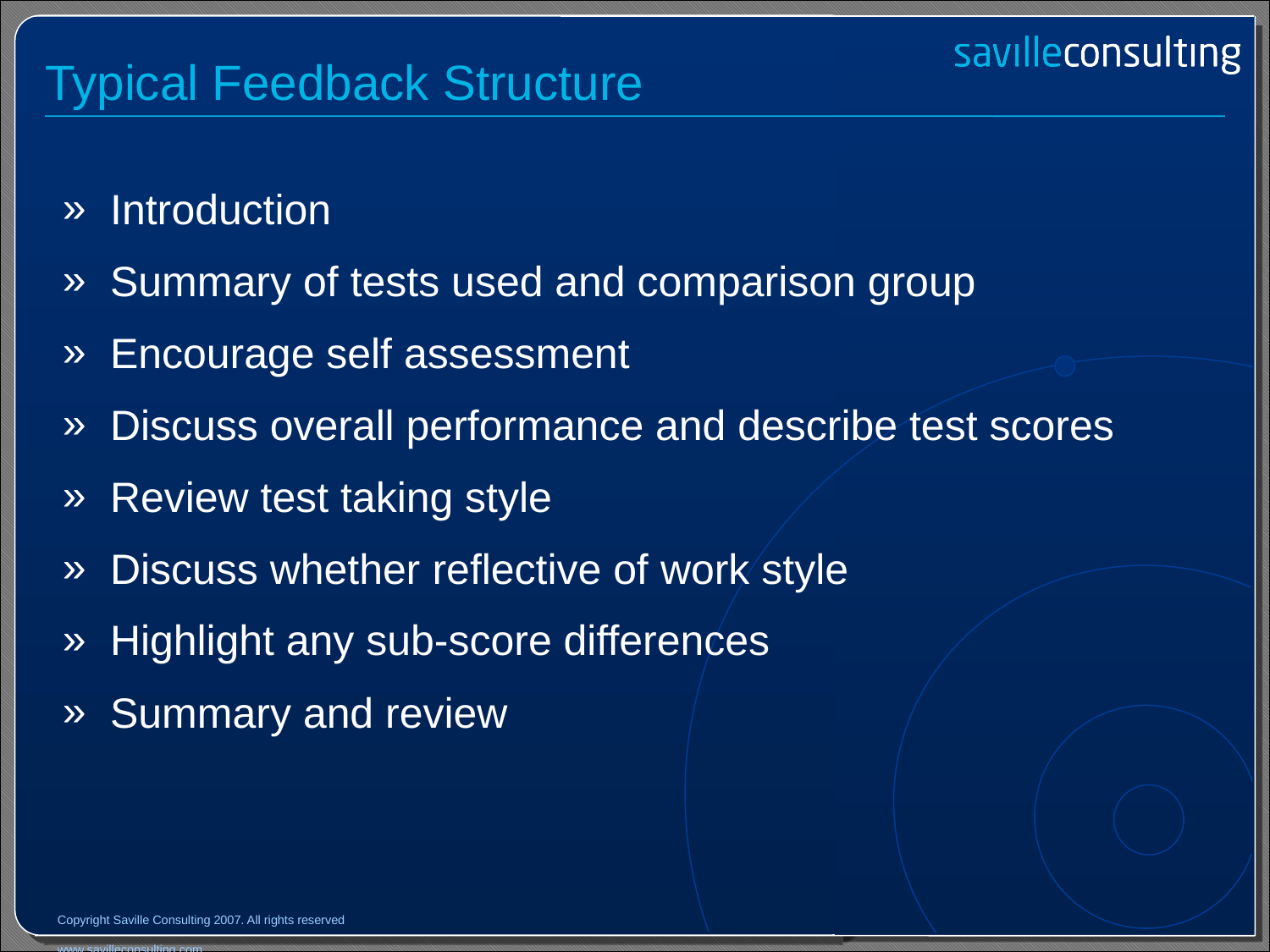

# Typical Feedback Structure
Introduction
Summary of tests used and comparison group
Encourage self assessment
Discuss overall performance and describe test scores
Review test taking style
Discuss whether reflective of work style
Highlight any sub-score differences
Summary and review